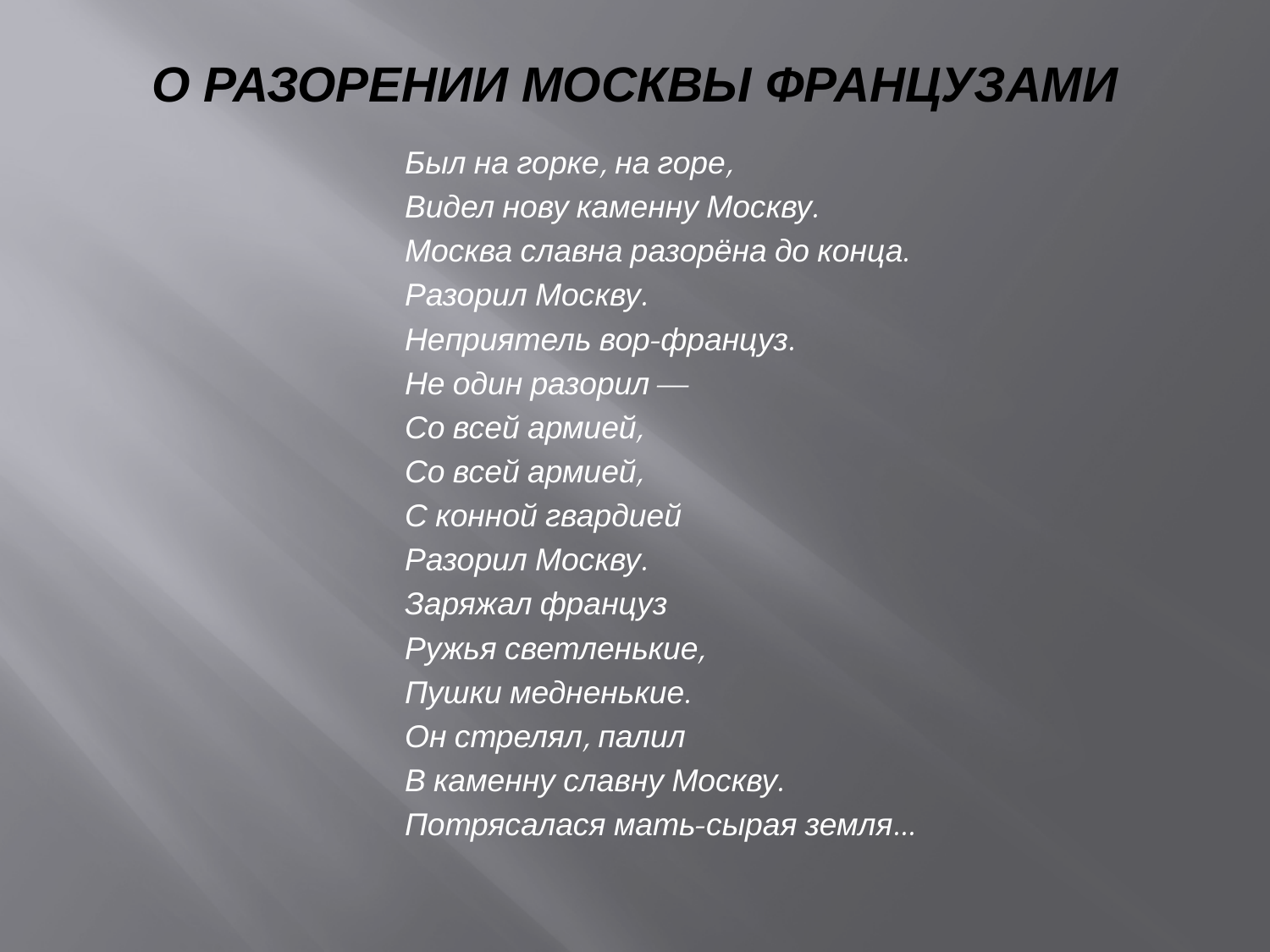

# О РАЗОРЕНИИ МОСКВЫ ФРАНЦУЗАМИ
Был на горке, на горе,
Видел нову каменну Москву.
Москва славна разорёна до конца.
Разорил Москву.
Неприятель вор-француз.
Не один разорил —
Со всей армией,
Со всей армией,
С конной гвардией
Разорил Москву.
Заряжал француз
Ружья светленькие,
Пушки медненькие.
Он стрелял, палил
В каменну славну Москву.
Потрясалася мать-сырая земля...